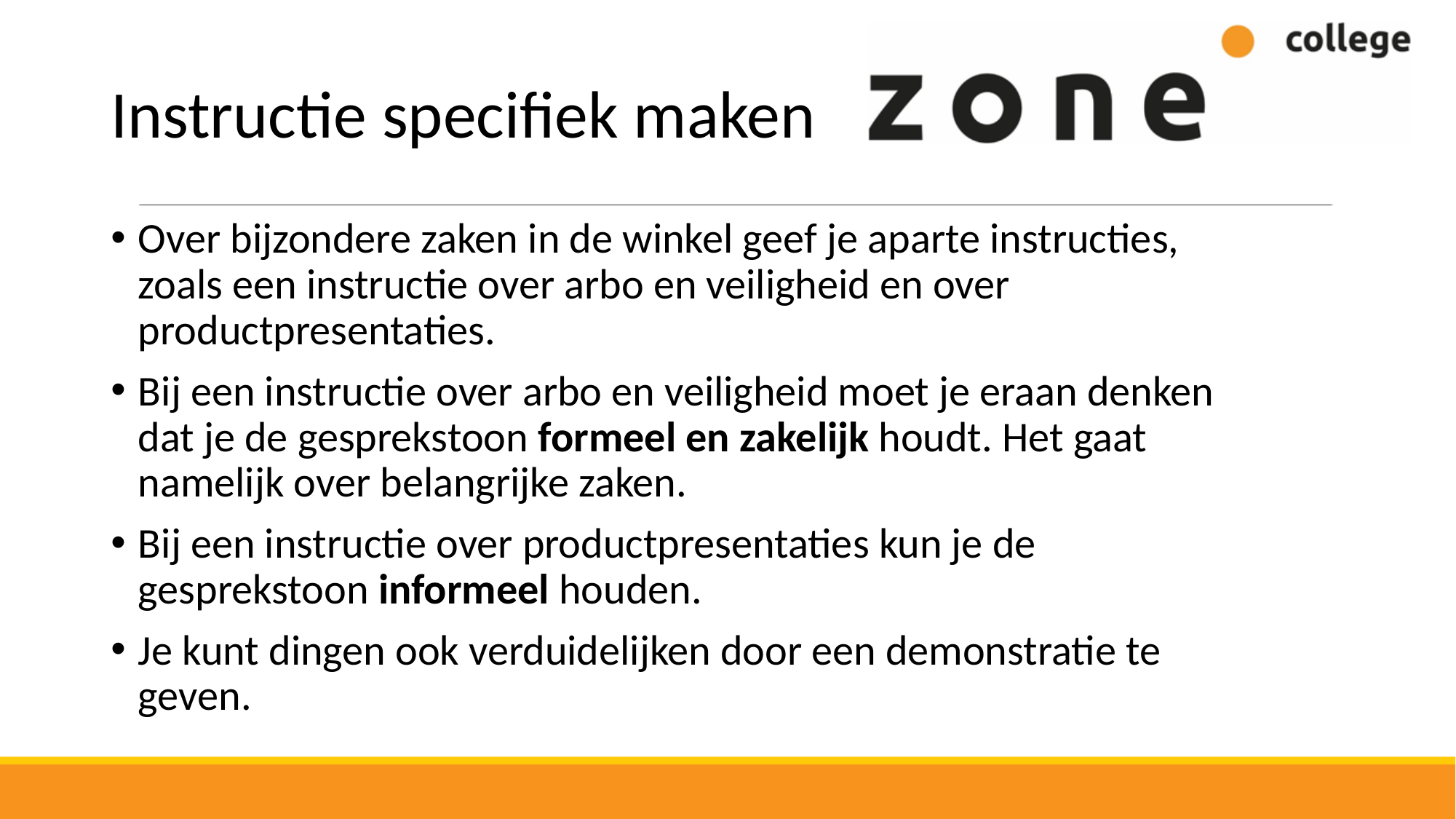

# Instructie specifiek maken
Over bijzondere zaken in de winkel geef je aparte instructies, zoals een instructie over arbo en veiligheid en over productpresentaties.
Bij een instructie over arbo en veiligheid moet je eraan denken dat je de gesprekstoon formeel en zakelijk houdt. Het gaat namelijk over belangrijke zaken.
Bij een instructie over productpresentaties kun je de gesprekstoon informeel houden.
Je kunt dingen ook verduidelijken door een demonstratie te geven.